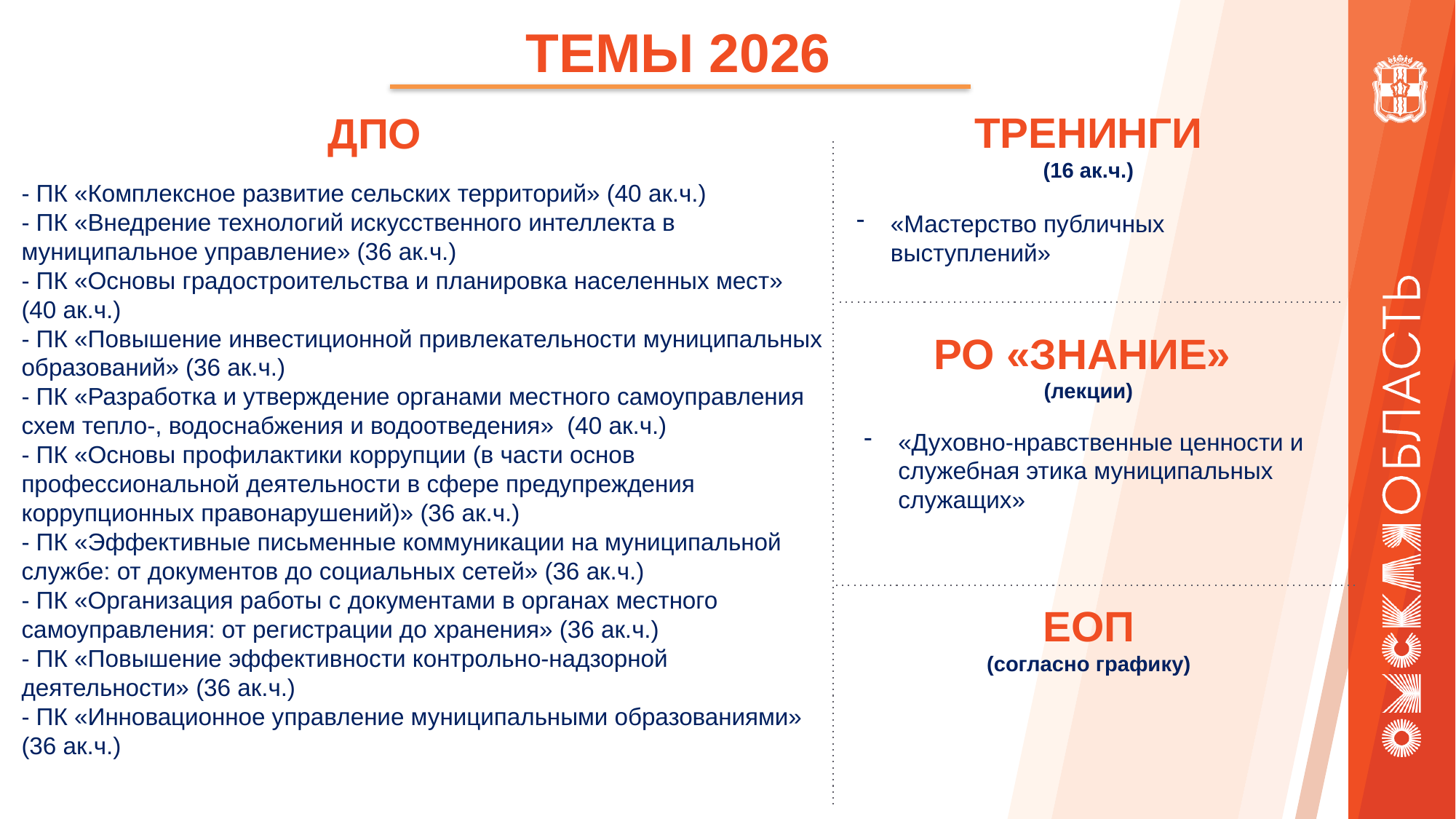

# ТЕМЫ 2026

ТРЕНИНГИ
(16 ак.ч.)
ДПО

- ПК «Комплексное развитие сельских территорий» (40 ак.ч.)
- ПК «Внедрение технологий искусственного интеллекта в муниципальное управление» (36 ак.ч.)
- ПК «Основы градостроительства и планировка населенных мест» (40 ак.ч.)
- ПК «Повышение инвестиционной привлекательности муниципальных образований» (36 ак.ч.)
- ПК «Разработка и утверждение органами местного самоуправления схем тепло-, водоснабжения и водоотведения»  (40 ак.ч.)
- ПК «Основы профилактики коррупции (в части основ профессиональной деятельности в сфере предупреждения коррупционных правонарушений)» (36 ак.ч.)
- ПК «Эффективные письменные коммуникации на муниципальной службе: от документов до социальных сетей» (36 ак.ч.)
- ПК «Организация работы с документами в органах местного самоуправления: от регистрации до хранения» (36 ак.ч.)
- ПК «Повышение эффективности контрольно-надзорной деятельности» (36 ак.ч.)
- ПК «Инновационное управление муниципальными образованиями» (36 ак.ч.)

«Мастерство публичных выступлений»

РО «ЗНАНИЕ»
(лекции)
«Духовно-нравственные ценности и служебная этика муниципальных служащих»

ЕОП
(согласно графику)